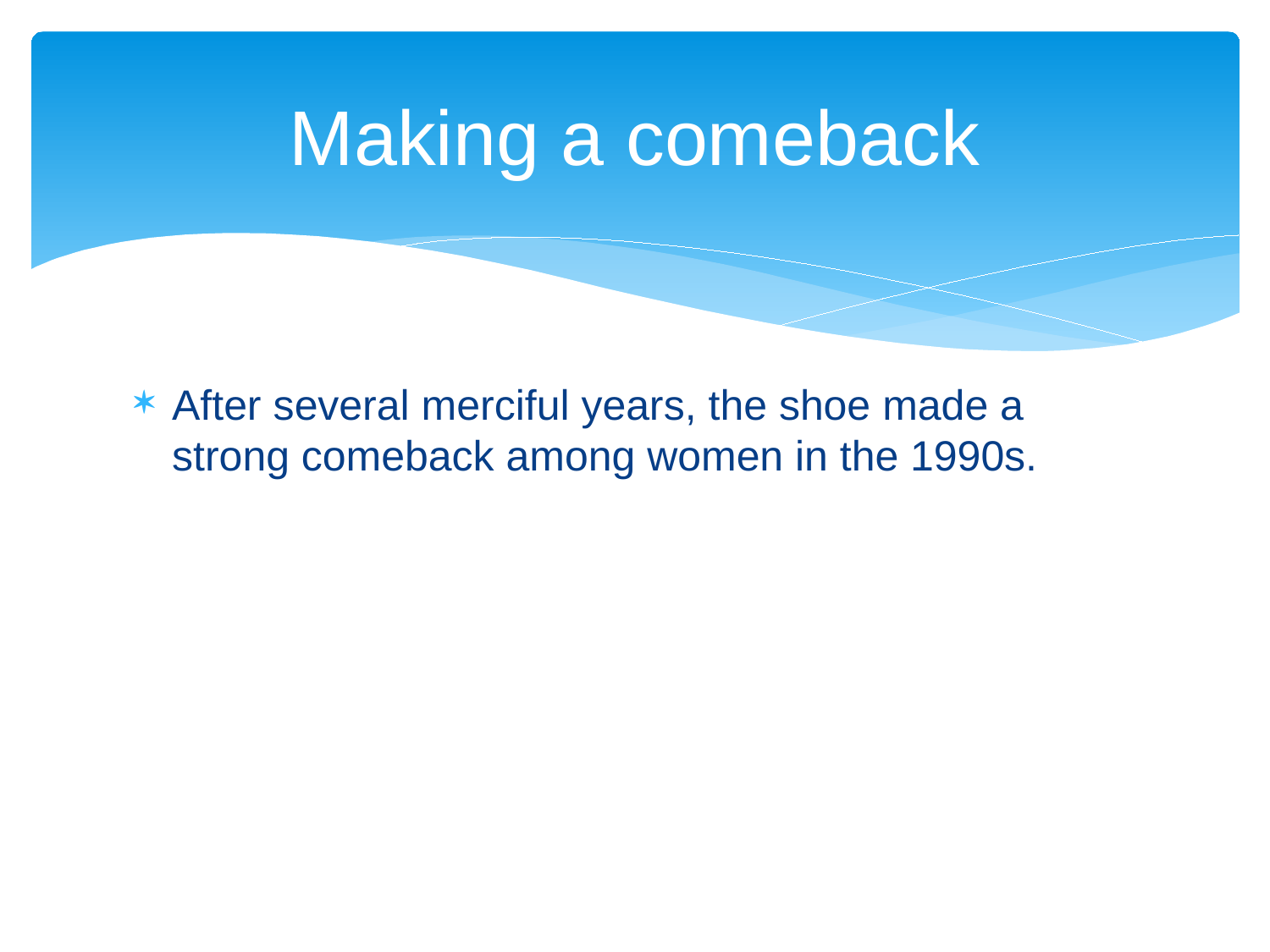

# Making a comeback
After several merciful years, the shoe made a strong comeback among women in the 1990s.